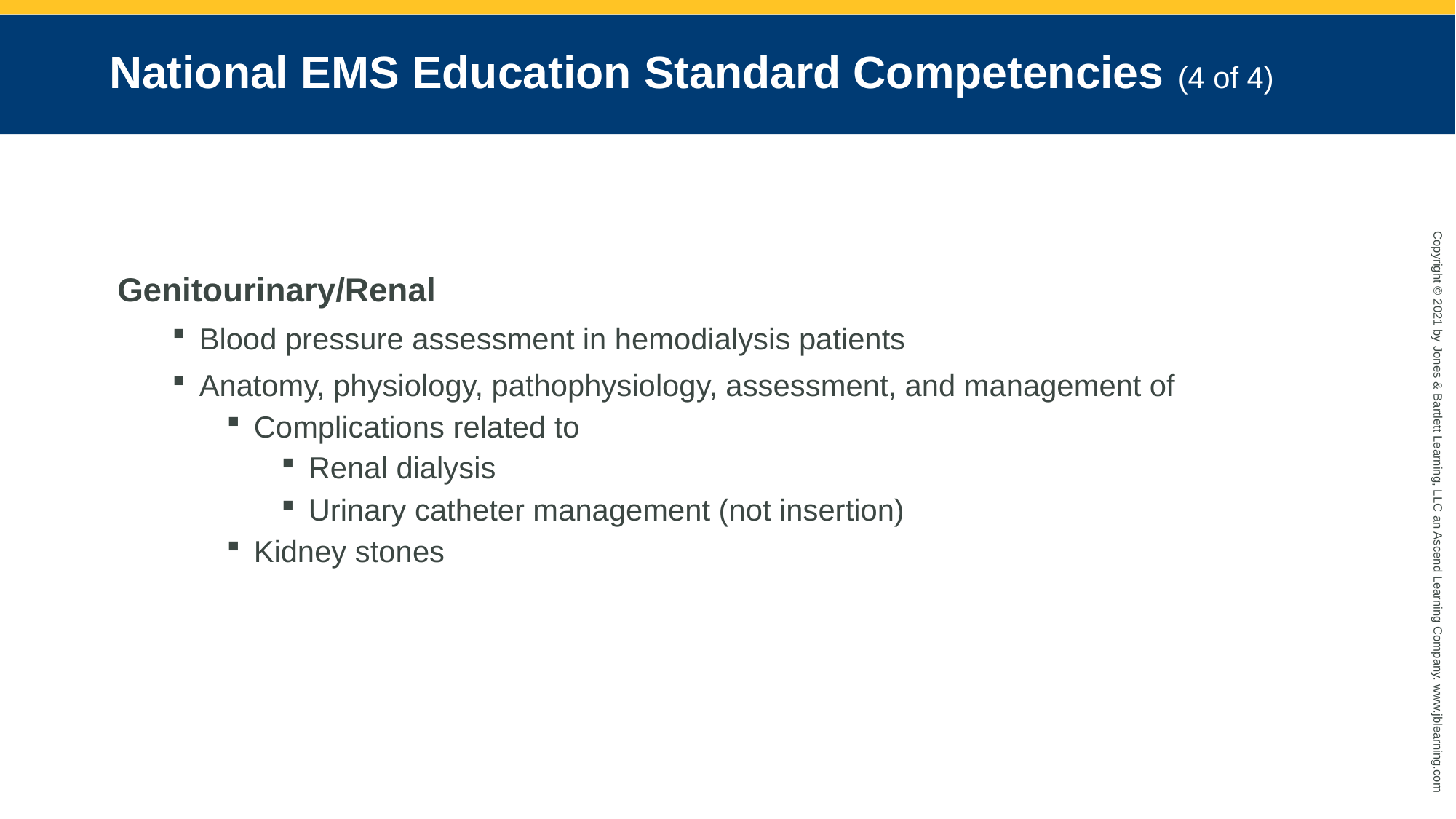

# National EMS Education Standard Competencies (4 of 4)
Genitourinary/Renal
Blood pressure assessment in hemodialysis patients
Anatomy, physiology, pathophysiology, assessment, and management of
Complications related to
Renal dialysis
Urinary catheter management (not insertion)
Kidney stones